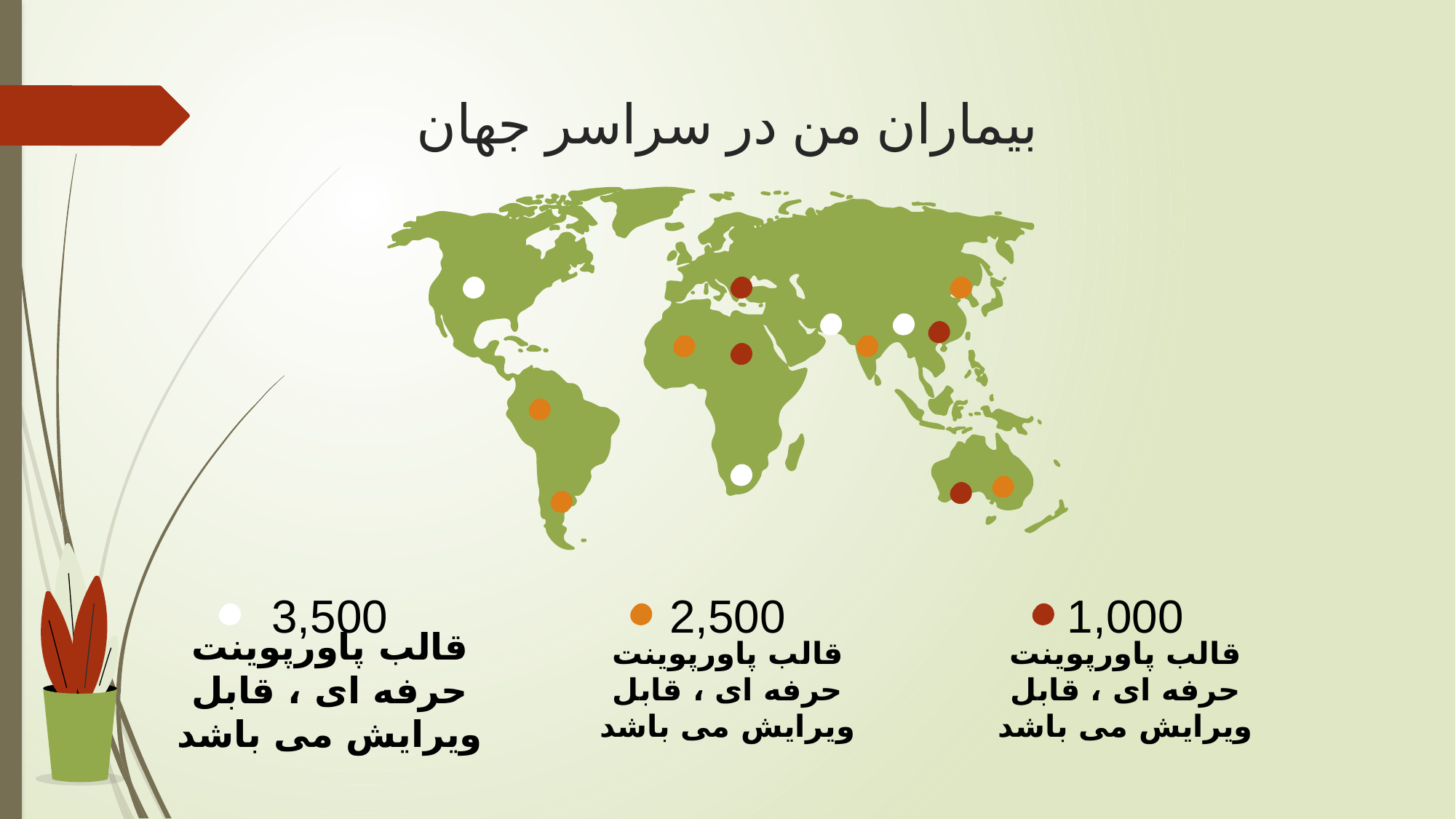

# بیماران من در سراسر جهان

3,500
2,500
1,000

قالب پاورپوينت حرفه ای ، قابل ویرایش می باشد
قالب پاورپوينت حرفه ای ، قابل ویرایش می باشد
قالب پاورپوينت حرفه ای ، قابل ویرایش می باشد